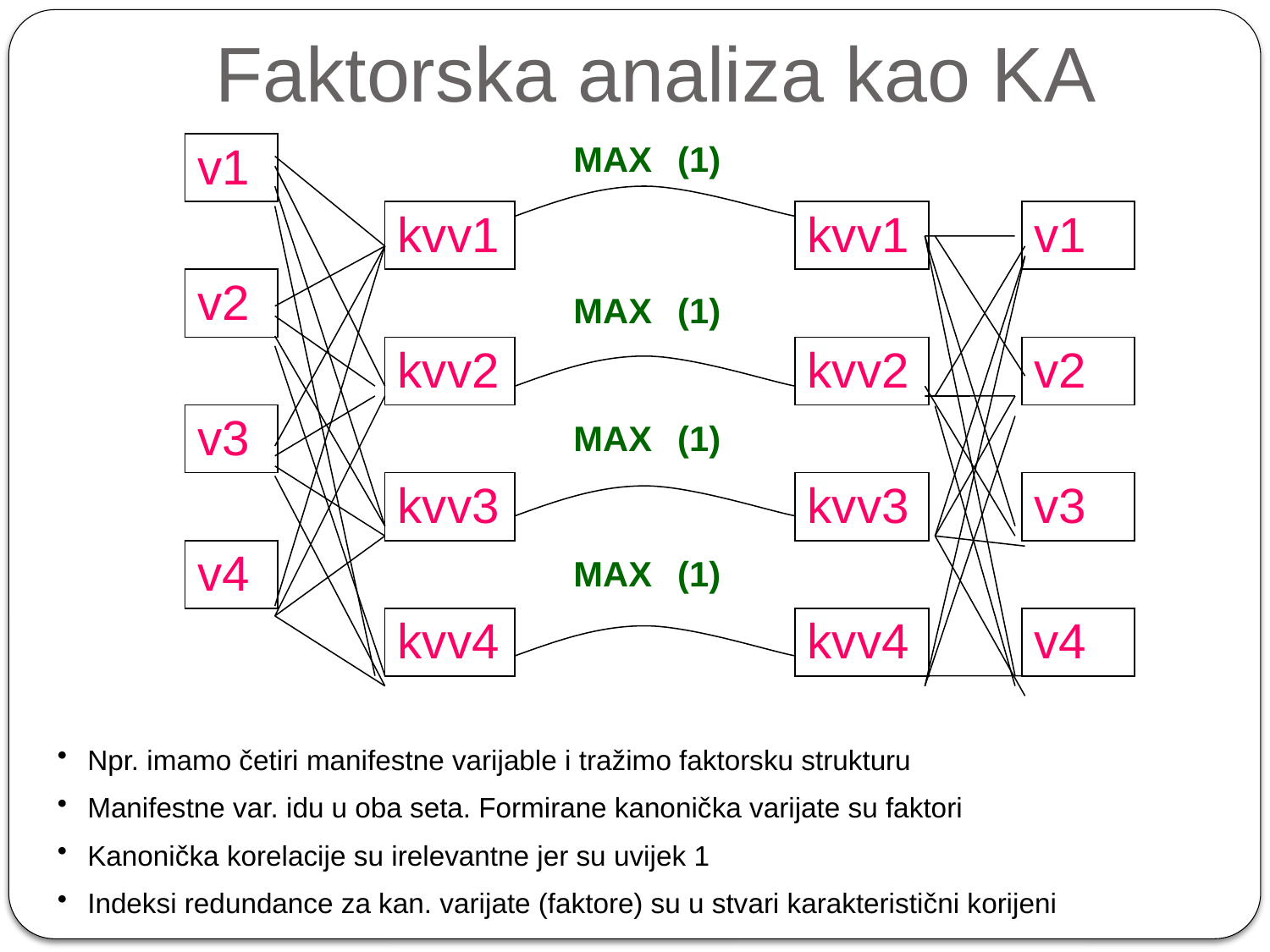

Faktorska analiza kao KA
|  |  |  |  |  |  |  |  |  |  |
| --- | --- | --- | --- | --- | --- | --- | --- | --- | --- |
| v1 |  |  |  | MAX | (1) |  |  |  |  |
|  |  | kvv1 |  |  |  |  | kvv1 |  | v1 |
| v2 |  |  |  | MAX | (1) |  |  |  |  |
|  |  | kvv2 |  |  |  |  | kvv2 |  | v2 |
| v3 |  |  |  | MAX | (1) |  |  |  |  |
|  |  | kvv3 |  |  |  |  | kvv3 |  | v3 |
| v4 |  |  |  | MAX | (1) |  |  |  |  |
|  |  | kvv4 |  |  |  |  | kvv4 |  | v4 |
|  |  |  |  |  |  |  |  |  |  |
|  |  |  |  |  |  |  |  |  |  |
|  |  |  |  |  |  |  |  |  |  |

Npr. imamo četiri manifestne varijable i tražimo faktorsku strukturu
Manifestne var. idu u oba seta. Formirane kanonička varijate su faktori
Kanonička korelacije su irelevantne jer su uvijek 1
Indeksi redundance za kan. varijate (faktore) su u stvari karakteristični korijeni